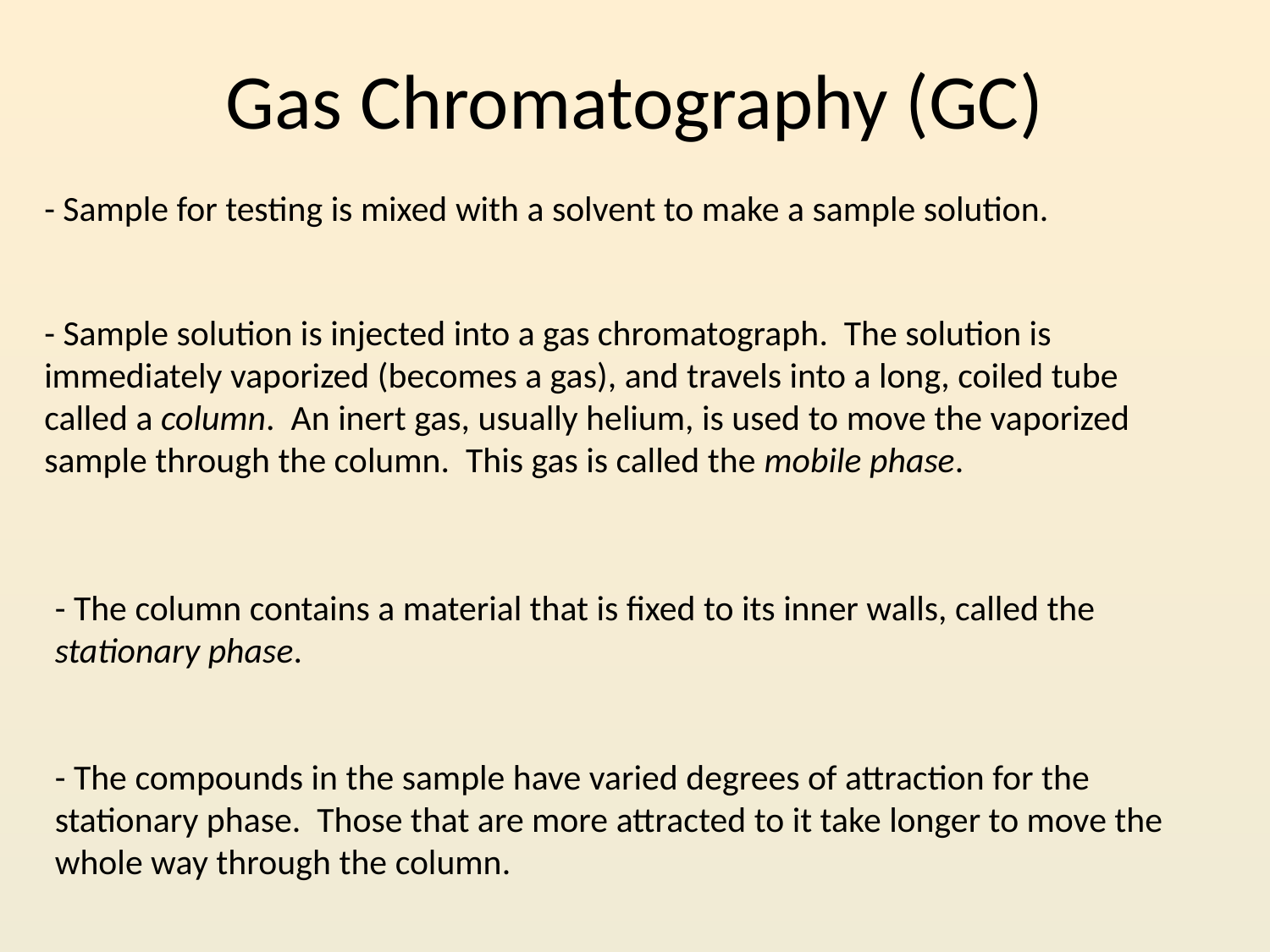

# Gas Chromatography (GC)
- Sample for testing is mixed with a solvent to make a sample solution.
- Sample solution is injected into a gas chromatograph.  The solution is immediately vaporized (becomes a gas), and travels into a long, coiled tube called a column.  An inert gas, usually helium, is used to move the vaporized sample through the column.  This gas is called the mobile phase.
- The column contains a material that is fixed to its inner walls, called the stationary phase.
- The compounds in the sample have varied degrees of attraction for the stationary phase.  Those that are more attracted to it take longer to move the whole way through the column.